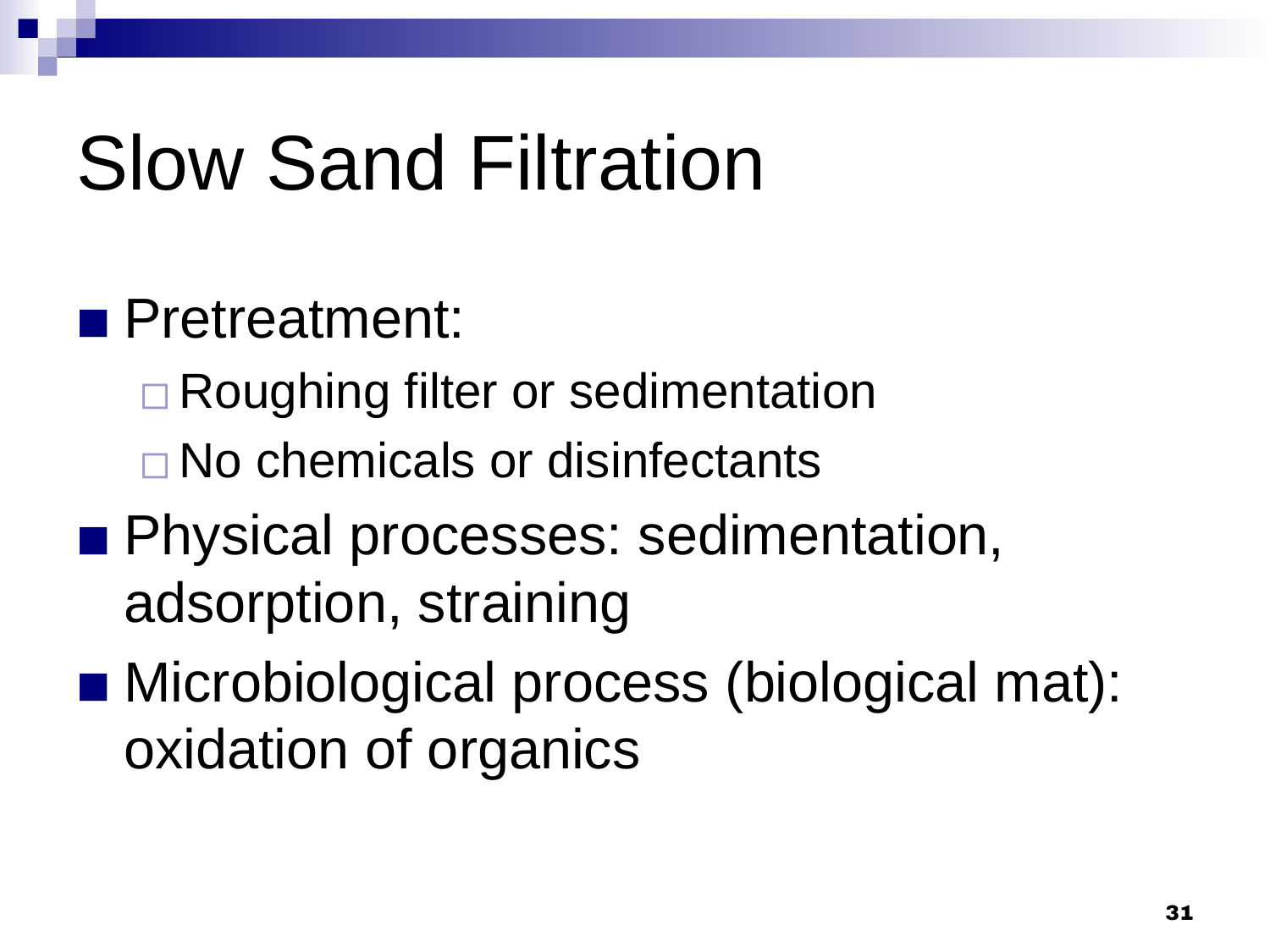

# Slow Sand Filtration
Pretreatment:
Roughing filter or sedimentation
No chemicals or disinfectants
Physical processes: sedimentation, adsorption, straining
Microbiological process (biological mat): oxidation of organics

31